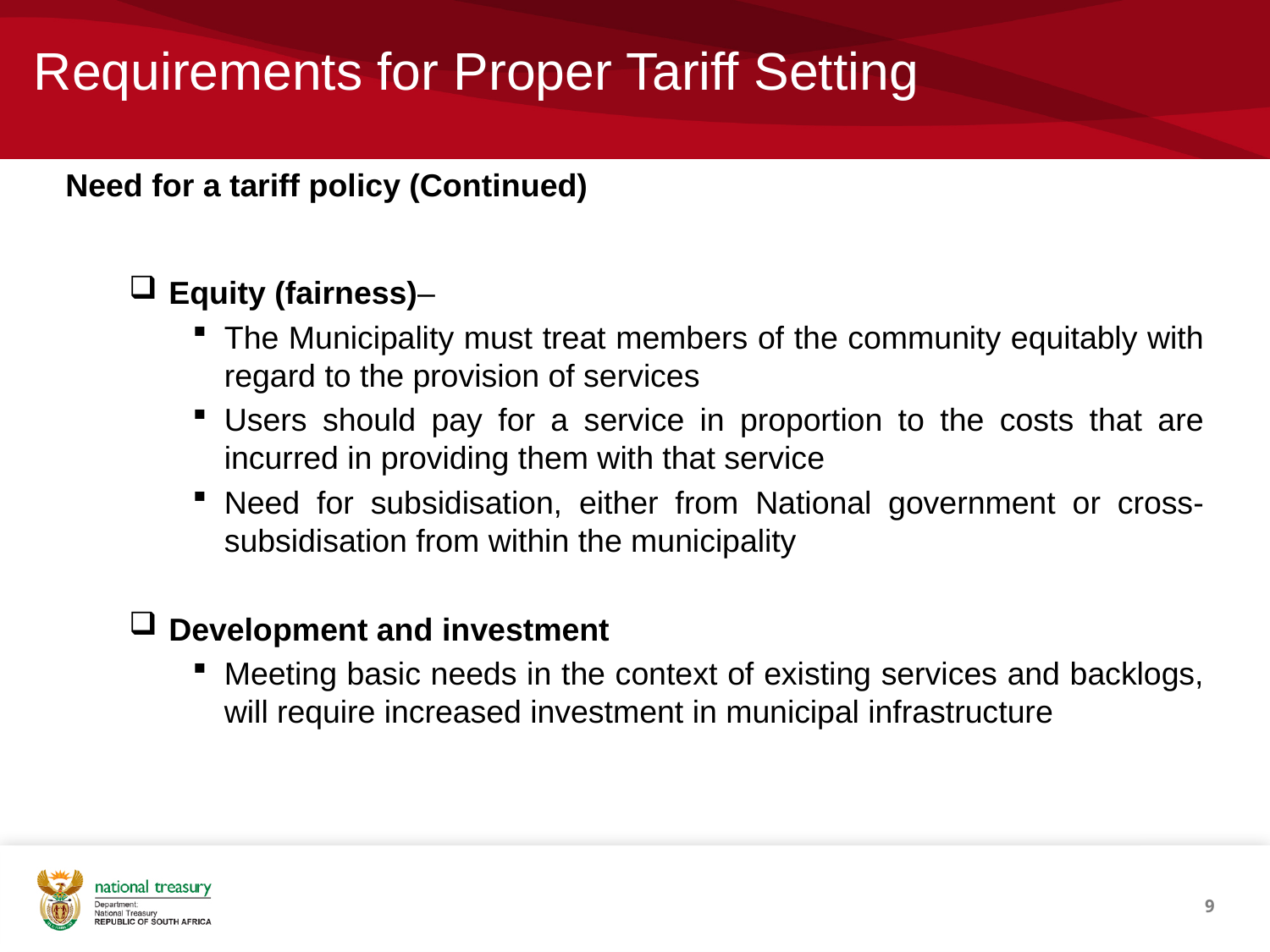

# Requirements for Proper Tariff Setting
Need for a tariff policy (Continued)

Equity (fairness)–
The Municipality must treat members of the community equitably with regard to the provision of services
Users should pay for a service in proportion to the costs that are incurred in providing them with that service
Need for subsidisation, either from National government or cross-subsidisation from within the municipality

Development and investment
Meeting basic needs in the context of existing services and backlogs, will require increased investment in municipal infrastructure

9